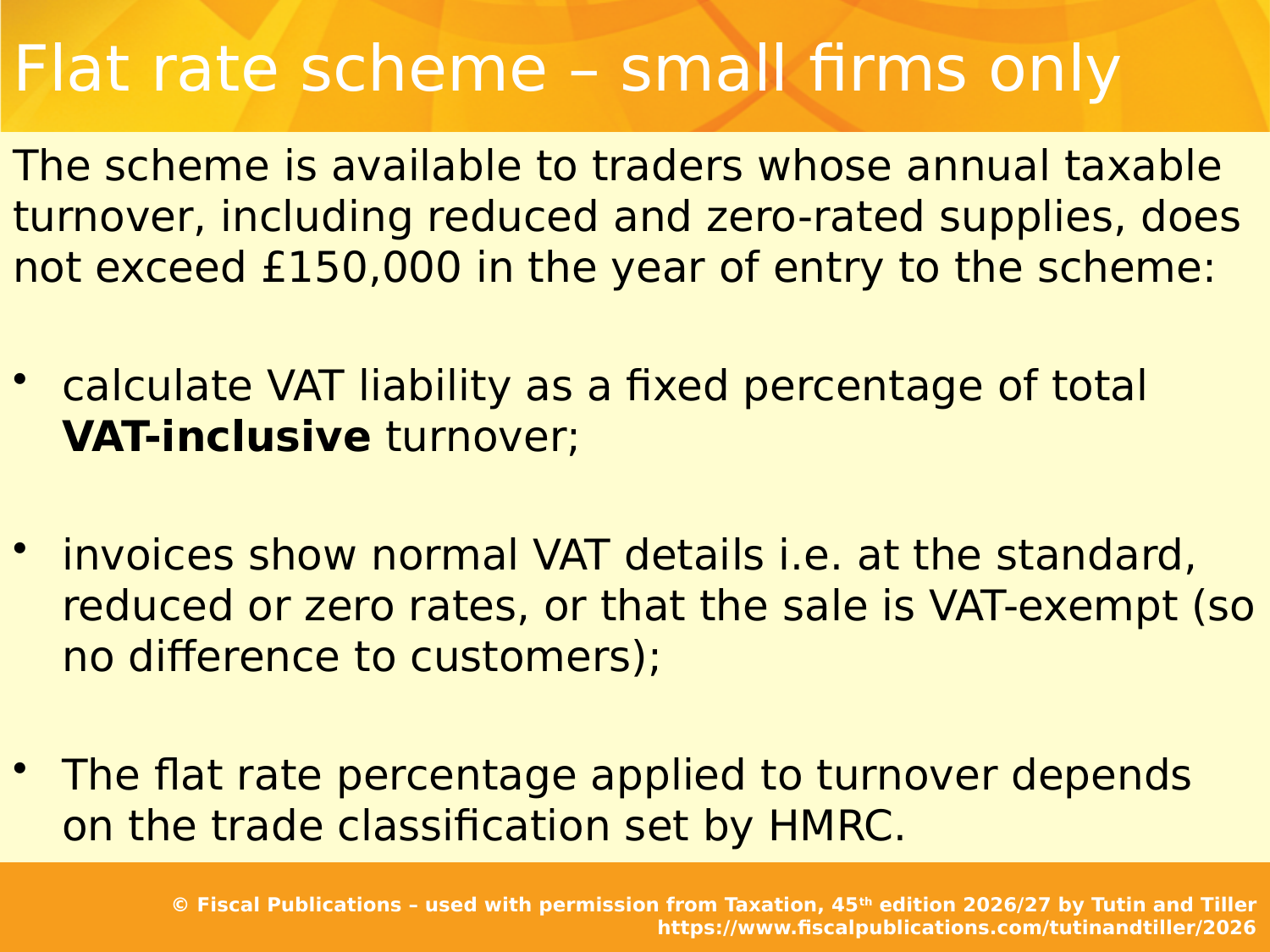

# Flat rate scheme – small firms only
The scheme is available to traders whose annual taxable turnover, including reduced and zero-rated supplies, does not exceed £150,000 in the year of entry to the scheme:

calculate VAT liability as a fixed percentage of total VAT-inclusive turnover;

invoices show normal VAT details i.e. at the standard, reduced or zero rates, or that the sale is VAT-exempt (so no difference to customers);

The flat rate percentage applied to turnover depends on the trade classification set by HMRC.